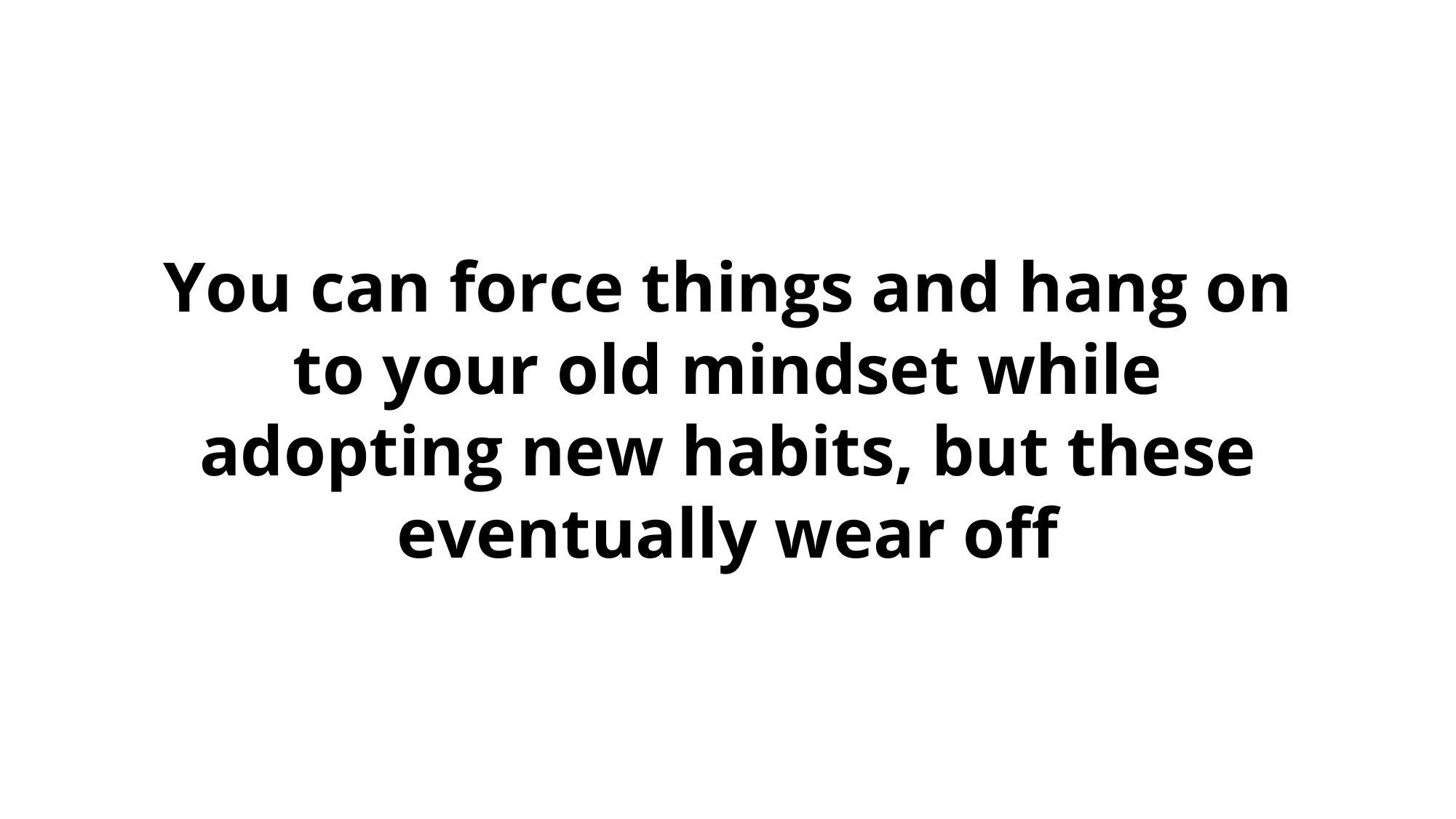

You can force things and hang on to your old mindset while adopting new habits, but these eventually wear off